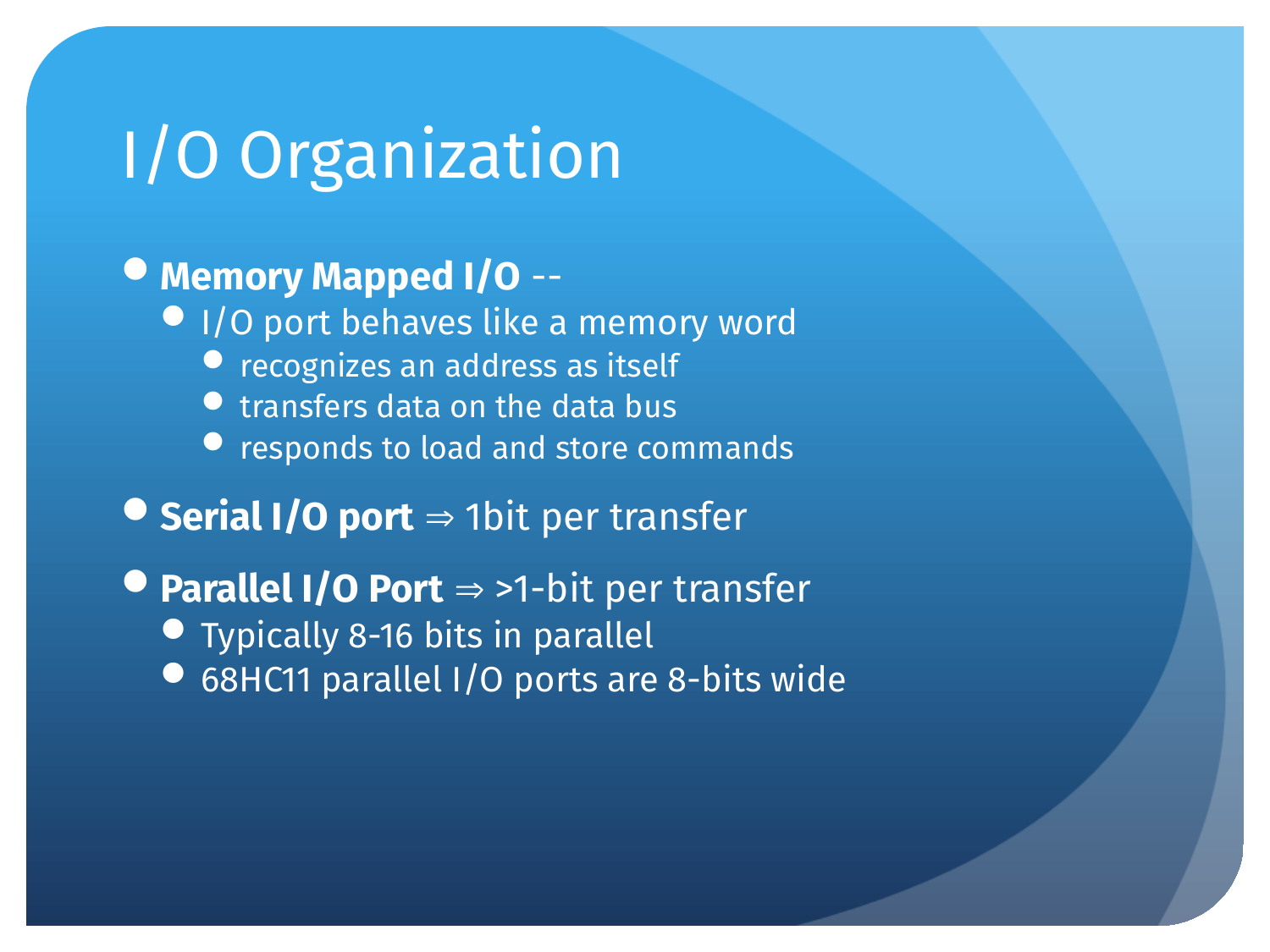

# I/O Organization
Memory Mapped I/O --
I/O port behaves like a memory word
recognizes an address as itself
transfers data on the data bus
responds to load and store commands
Serial I/O port ⇒ 1bit per transfer
Parallel I/O Port ⇒ >1-bit per transfer
Typically 8-16 bits in parallel
68HC11 parallel I/O ports are 8-bits wide